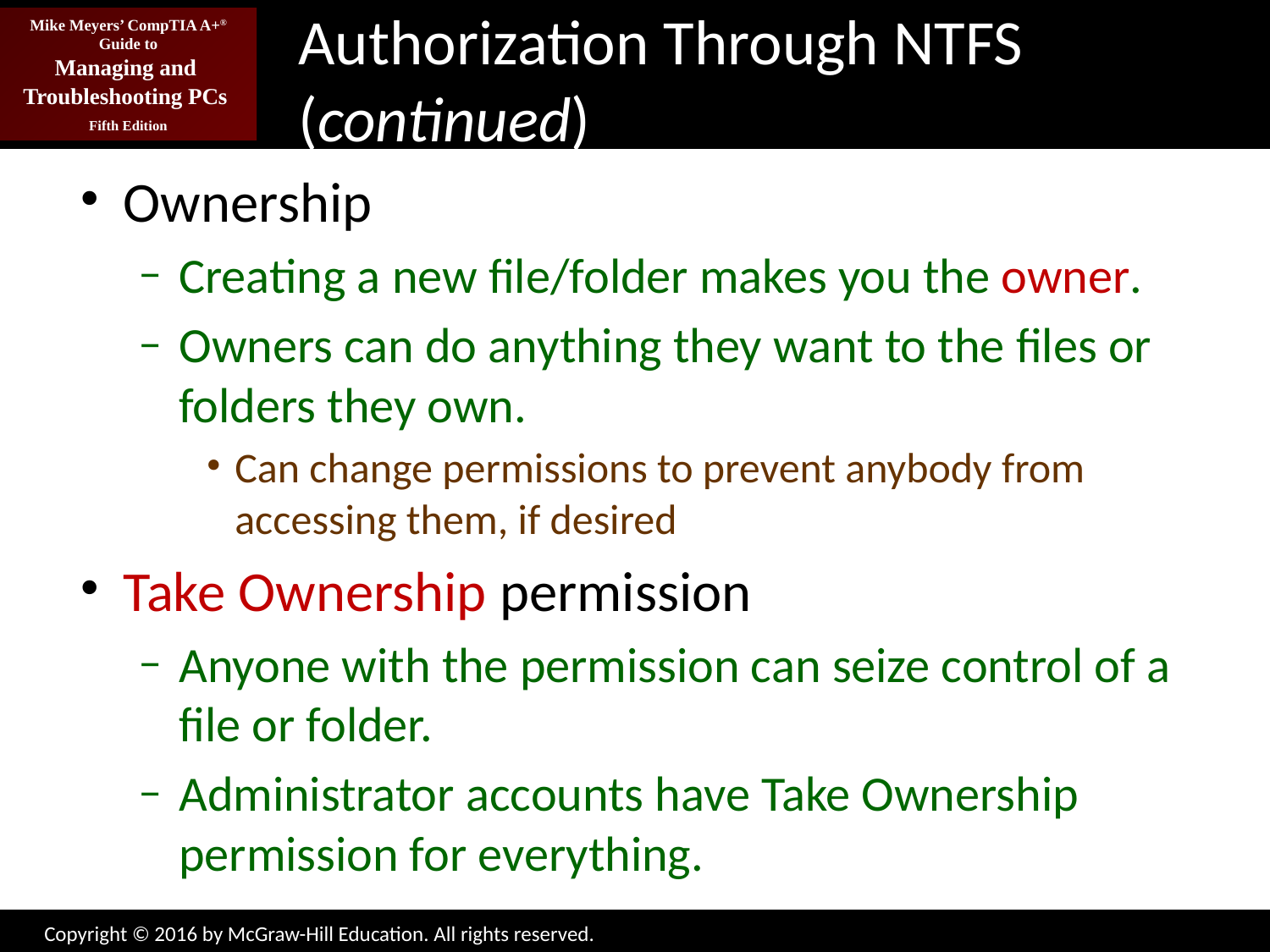

# Authorization Through NTFS (continued)
Ownership
Creating a new file/folder makes you the owner.
Owners can do anything they want to the files or folders they own.
Can change permissions to prevent anybody from accessing them, if desired
Take Ownership permission
Anyone with the permission can seize control of a file or folder.
Administrator accounts have Take Ownership permission for everything.